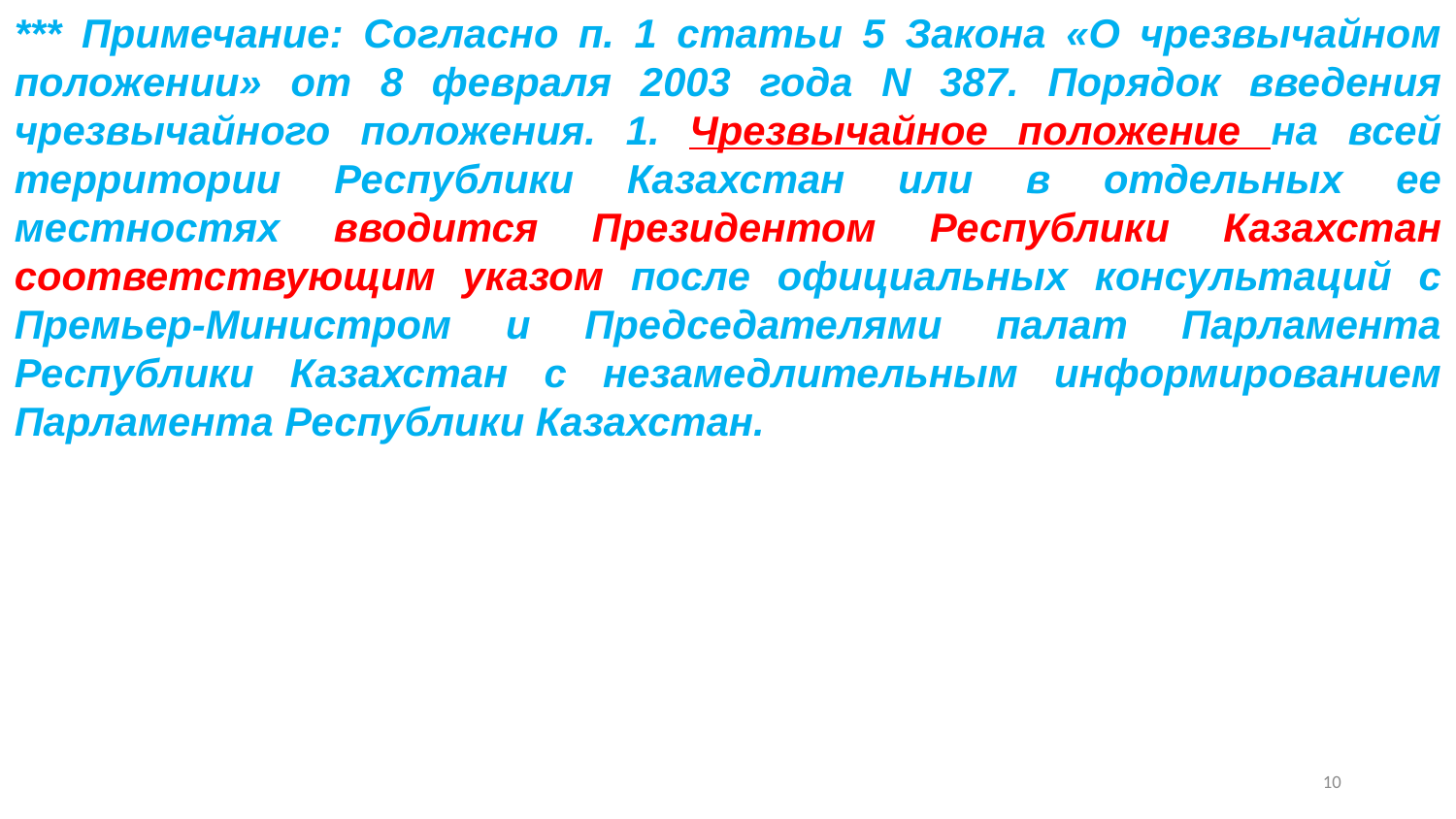

*** Примечание: Согласно п. 1 статьи 5 Закона «О чрезвычайном положении» от 8 февраля 2003 года N 387. Порядок введения чрезвычайного положения. 1. Чрезвычайное положение на всей территории Республики Казахстан или в отдельных ее местностях вводится Президентом Республики Казахстан соответствующим указом после официальных консультаций с Премьер-Министром и Председателями палат Парламента Республики Казахстан с незамедлительным информированием Парламента Республики Казахстан.

10